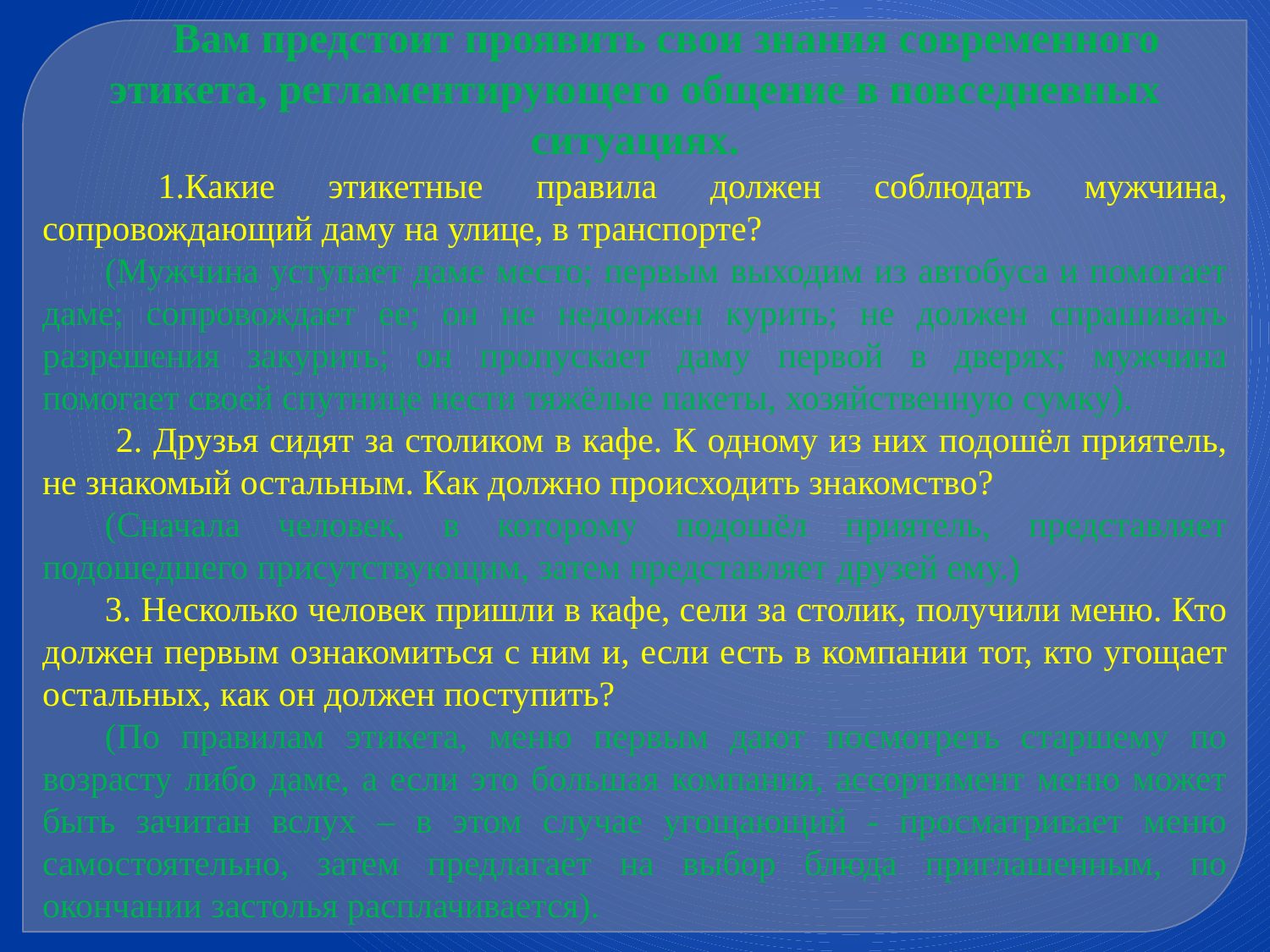

Вам предстоит проявить свои знания современного этикета, регламентирующего общение в повседневных ситуациях.
 1.Какие этикетные правила должен соблюдать мужчина, сопровождающий даму на улице, в транспорте?
(Мужчина уступает даме место; первым выходим из автобуса и помогает даме; сопровождает ее; он не недолжен курить; не должен спрашивать разрешения закурить; он пропускает даму первой в дверях; мужчина помогает своей спутнице нести тяжёлые пакеты, хозяйственную сумку).
 2. Друзья сидят за столиком в кафе. К одному из них подошёл приятель, не знакомый остальным. Как должно происходить знакомство?
(Сначала человек, в которому подошёл приятель, представляет подошедшего присутствующим, затем представляет друзей ему.)
3. Несколько человек пришли в кафе, сели за столик, получили меню. Кто должен первым ознакомиться с ним и, если есть в компании тот, кто угощает остальных, как он должен поступить?
(По правилам этикета, меню первым дают посмотреть старшему по возрасту либо даме, а если это большая компания, ассортимент меню может быть зачитан вслух – в этом случае угощающий - просматривает меню самостоятельно, затем предлагает на выбор блюда приглашенным, по окончании застолья расплачивается).